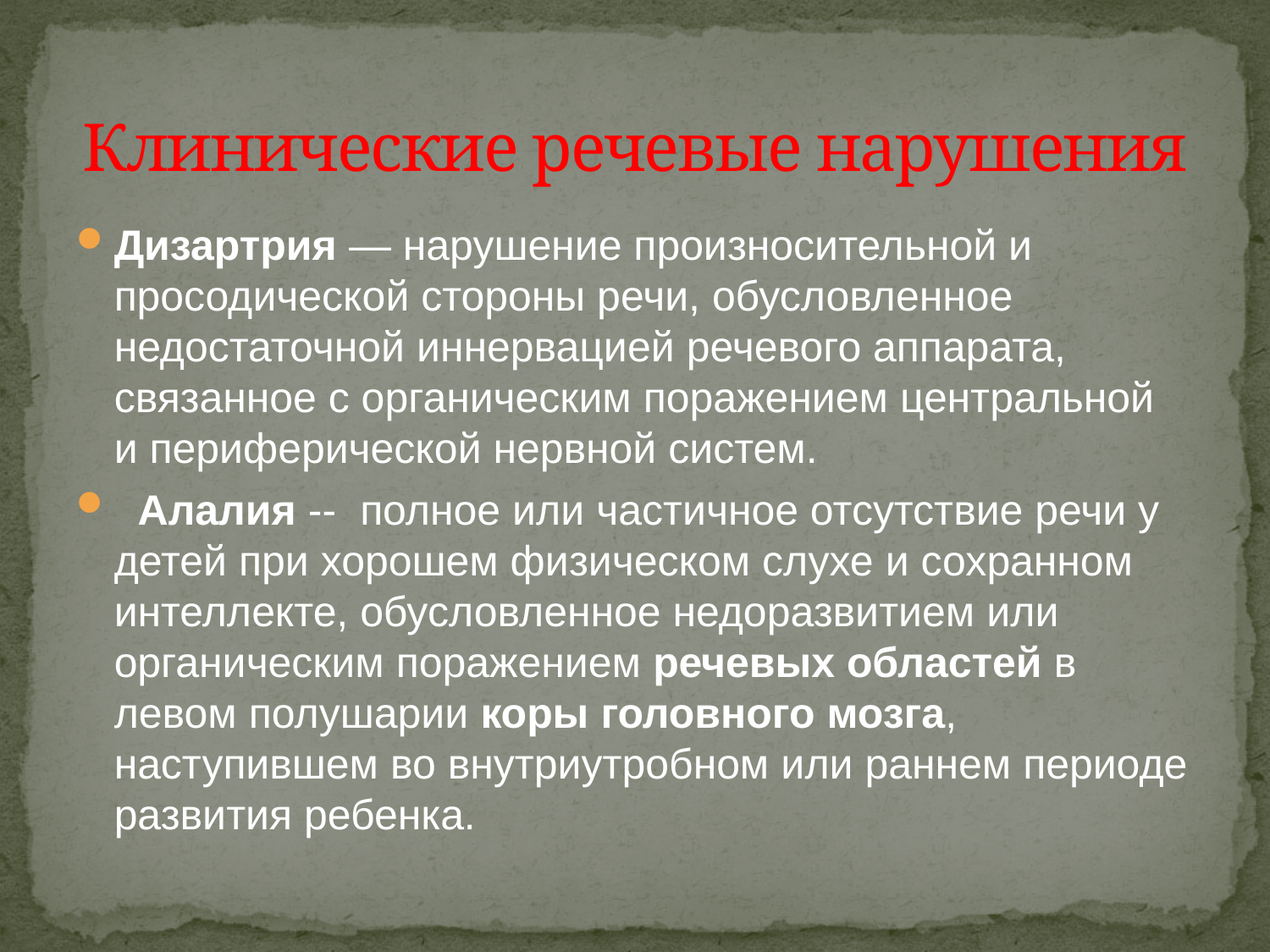

# Клинические речевые нарушения
Дизартрия — нарушение произносительной и просодической стороны речи, обусловленное недостаточной иннервацией речевого аппарата, связанное с органическим поражением центральной и периферической нервной систем.
  Алалия --  полное или частичное отсутствие речи у детей при хорошем физическом слухе и сохранном интеллекте, обусловленное недоразвитием или  органическим поражением речевых областей в левом полушарии коры головного мозга, наступившем во внутриутробном или раннем периоде развития ребенка.